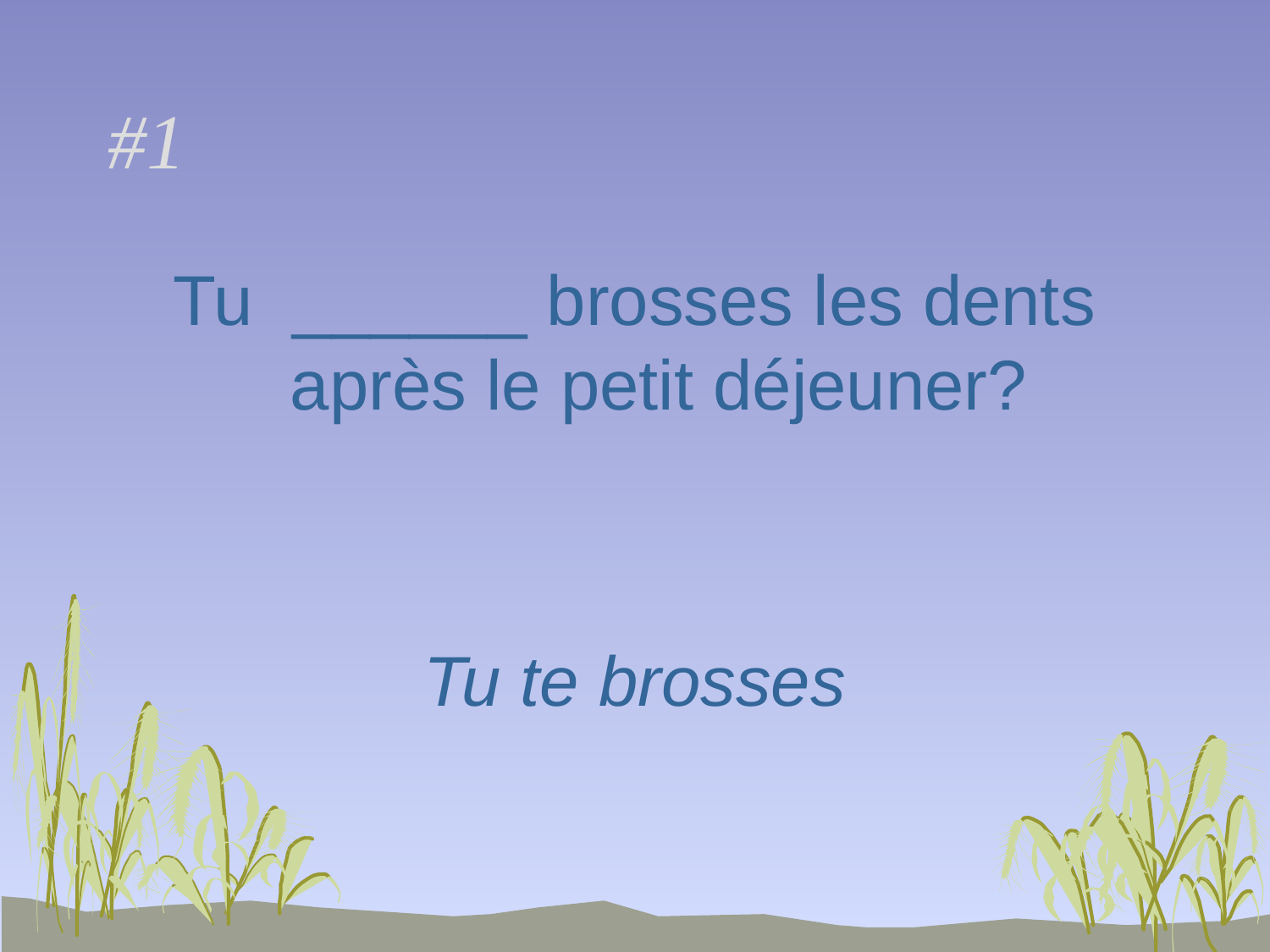

# #1
Tu  ______ brosses les dents après le petit déjeuner?

Tu te brosses